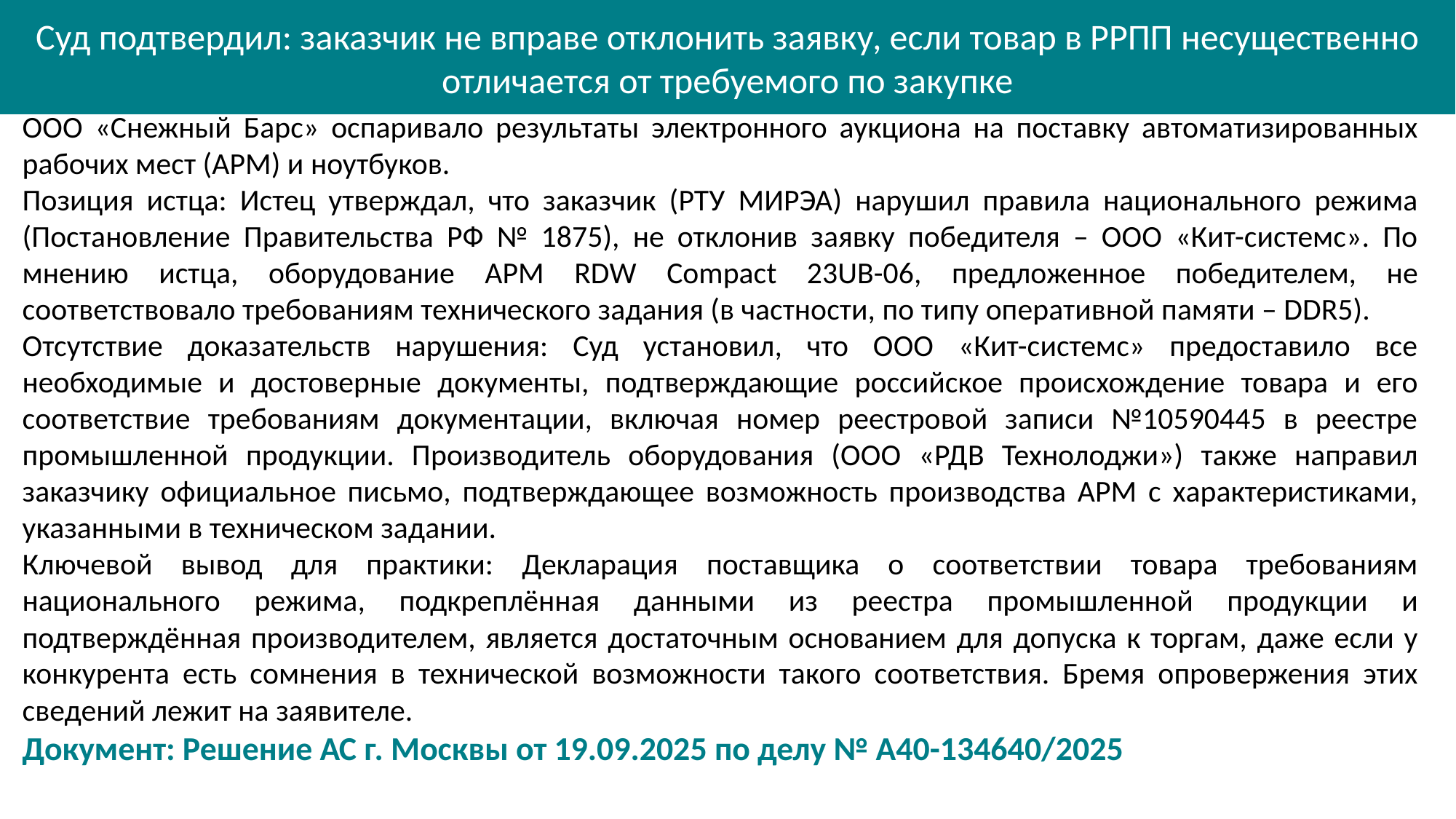

Суд подтвердил: заказчик не вправе отклонить заявку, если товар в РРПП несущественно отличается от требуемого по закупке
ООО «Снежный Барс» оспаривало результаты электронного аукциона на поставку автоматизированных рабочих мест (АРМ) и ноутбуков.
Позиция истца: Истец утверждал, что заказчик (РТУ МИРЭА) нарушил правила национального режима (Постановление Правительства РФ № 1875), не отклонив заявку победителя – ООО «Кит-системс». По мнению истца, оборудование АРМ RDW Compact 23UB-06, предложенное победителем, не соответствовало требованиям технического задания (в частности, по типу оперативной памяти – DDR5).
Отсутствие доказательств нарушения: Суд установил, что ООО «Кит-системс» предоставило все необходимые и достоверные документы, подтверждающие российское происхождение товара и его соответствие требованиям документации, включая номер реестровой записи №10590445 в реестре промышленной продукции. Производитель оборудования (ООО «РДВ Технолоджи») также направил заказчику официальное письмо, подтверждающее возможность производства АРМ с характеристиками, указанными в техническом задании.
Ключевой вывод для практики: Декларация поставщика о соответствии товара требованиям национального режима, подкреплённая данными из реестра промышленной продукции и подтверждённая производителем, является достаточным основанием для допуска к торгам, даже если у конкурента есть сомнения в технической возможности такого соответствия. Бремя опровержения этих сведений лежит на заявителе.
Документ: Решение АС г. Москвы от 19.09.2025 по делу № А40-134640/2025